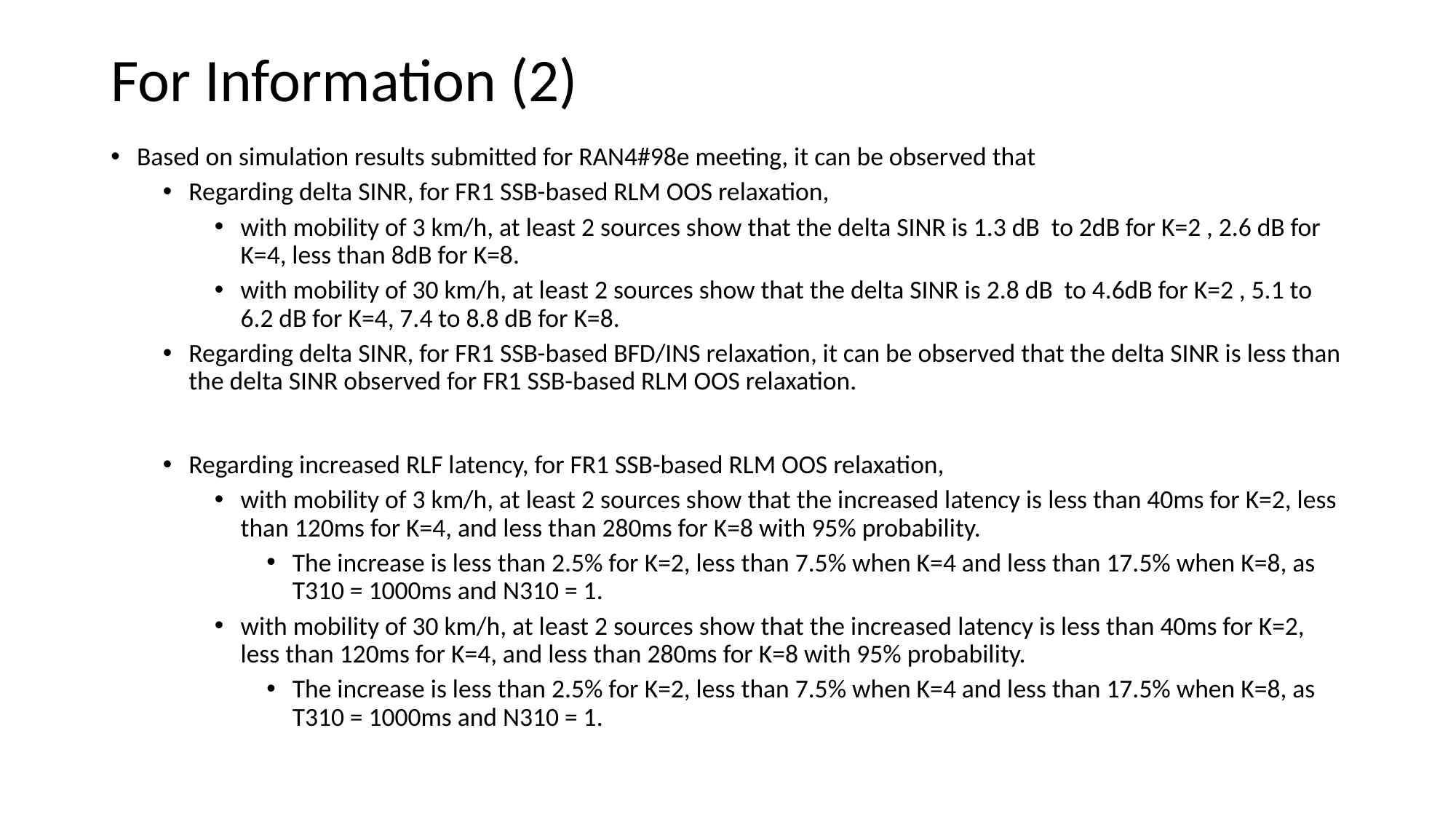

# For Information (2)
Based on simulation results submitted for RAN4#98e meeting, it can be observed that
Regarding delta SINR, for FR1 SSB-based RLM OOS relaxation,
with mobility of 3 km/h, at least 2 sources show that the delta SINR is 1.3 dB  to 2dB for K=2 , 2.6 dB for K=4, less than 8dB for K=8.
with mobility of 30 km/h, at least 2 sources show that the delta SINR is 2.8 dB  to 4.6dB for K=2 , 5.1 to 6.2 dB for K=4, 7.4 to 8.8 dB for K=8.
Regarding delta SINR, for FR1 SSB-based BFD/INS relaxation, it can be observed that the delta SINR is less than the delta SINR observed for FR1 SSB-based RLM OOS relaxation.

Regarding increased RLF latency, for FR1 SSB-based RLM OOS relaxation,
with mobility of 3 km/h, at least 2 sources show that the increased latency is less than 40ms for K=2, less than 120ms for K=4, and less than 280ms for K=8 with 95% probability.
The increase is less than 2.5% for K=2, less than 7.5% when K=4 and less than 17.5% when K=8, as T310 = 1000ms and N310 = 1.
with mobility of 30 km/h, at least 2 sources show that the increased latency is less than 40ms for K=2, less than 120ms for K=4, and less than 280ms for K=8 with 95% probability.
The increase is less than 2.5% for K=2, less than 7.5% when K=4 and less than 17.5% when K=8, as T310 = 1000ms and N310 = 1.